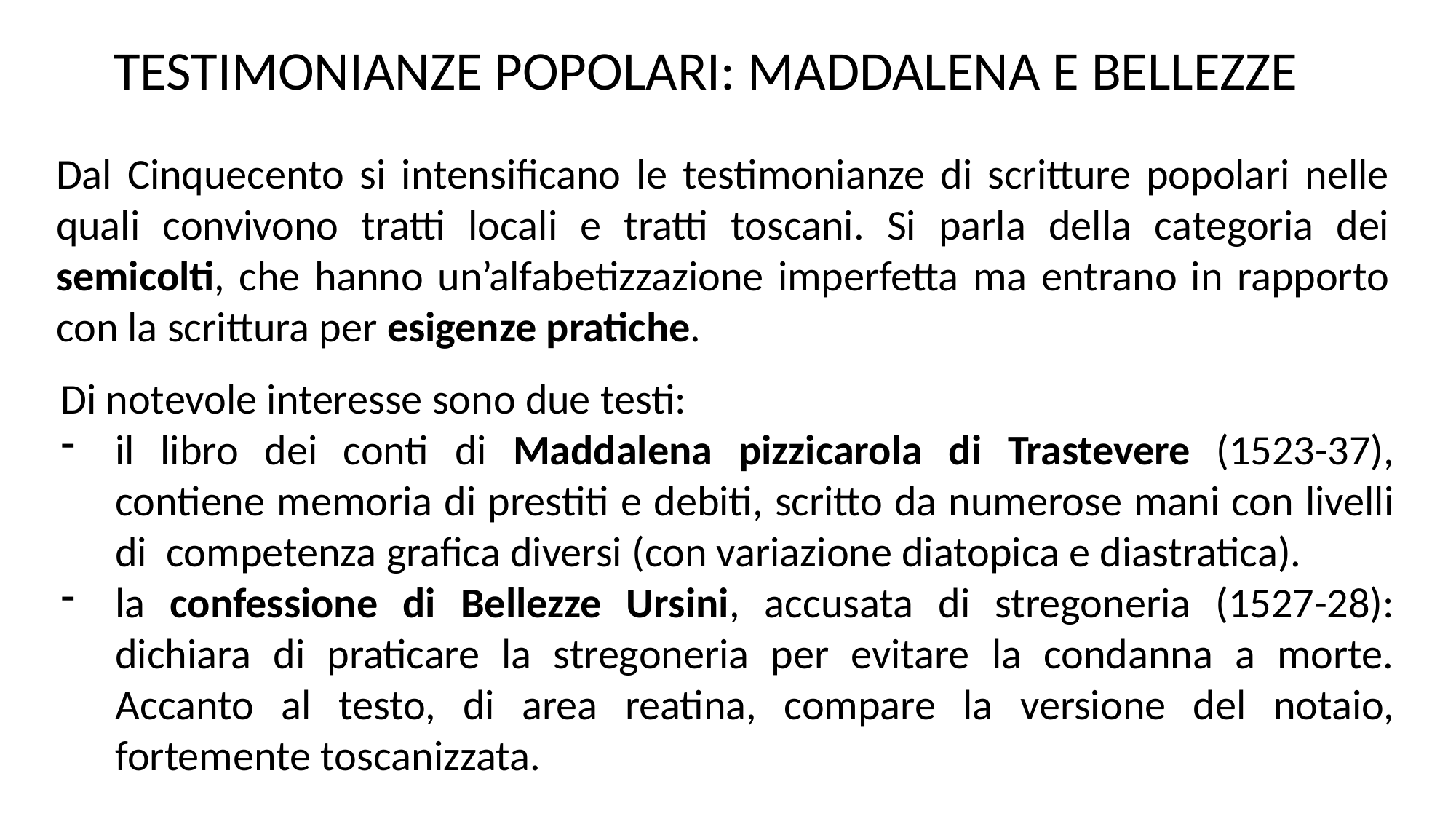

TESTIMONIANZE POPOLARI: MADDALENA E BELLEZZE
Dal Cinquecento si intensificano le testimonianze di scritture popolari nelle quali convivono tratti locali e tratti toscani. Si parla della categoria dei semicolti, che hanno un’alfabetizzazione imperfetta ma entrano in rapporto con la scrittura per esigenze pratiche.
Di notevole interesse sono due testi:
il libro dei conti di Maddalena pizzicarola di Trastevere (1523-37), contiene memoria di prestiti e debiti, scritto da numerose mani con livelli di  competenza grafica diversi (con variazione diatopica e diastratica).
la confessione di Bellezze Ursini, accusata di stregoneria (1527-28): dichiara di praticare la stregoneria per evitare la condanna a morte. Accanto al testo, di area reatina, compare la versione del notaio, fortemente toscanizzata.